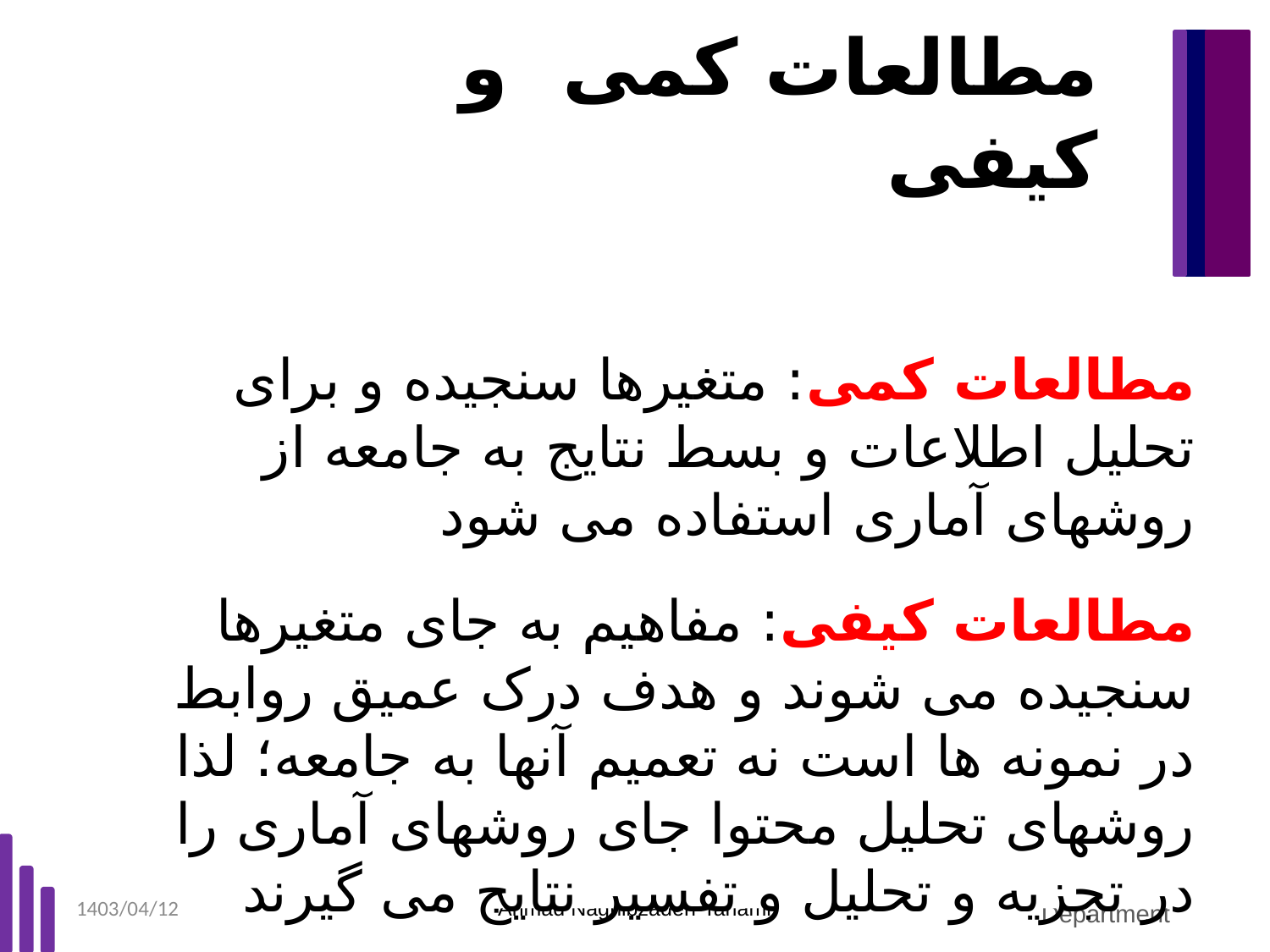

# مطالعات کمی  و کیفی
مطالعات کمی: متغیرها سنجیده و برای تحلیل اطلاعات و بسط نتایج به جامعه از روشهای آماری استفاده می شود

مطالعات کیفی: مفاهیم به جای متغیرها سنجیده می شوند و هدف درک عمیق روابط در نمونه ها است نه تعمیم آنها به جامعه؛ لذا روشهای تحلیل محتوا جای روشهای آماری را  در تجزیه و تحلیل و تفسیر نتایج می گیرند
1403/04/12
Ahmad Naghibzadeh-Tahami